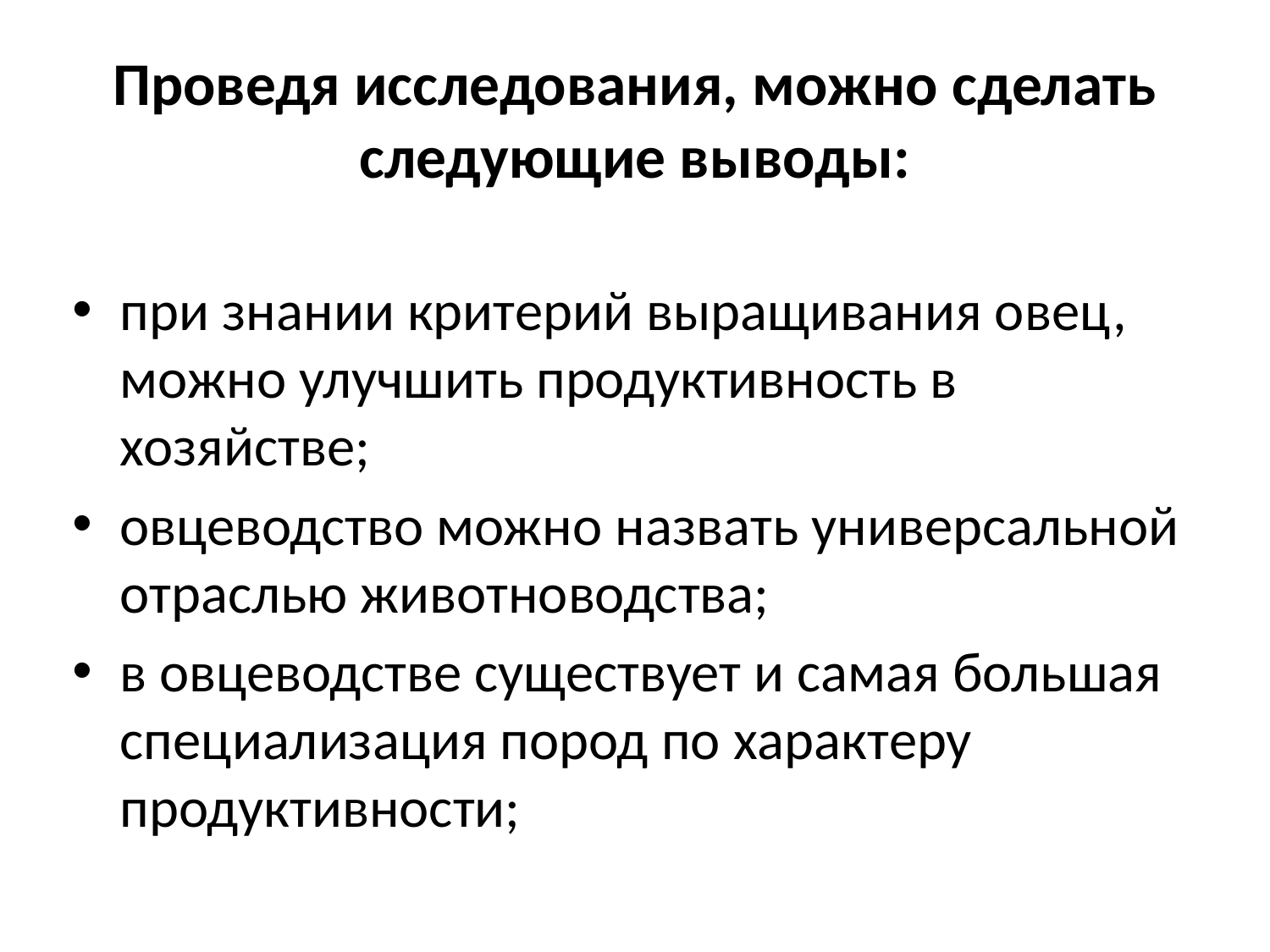

# Проведя исследования, можно сделать следующие выводы:
при знании критерий выращивания овец, можно улучшить продуктивность в хозяйстве;
овцеводство можно назвать универсальной отраслью животноводства;
в овцеводстве существует и самая большая специализация пород по характеру продуктивности;